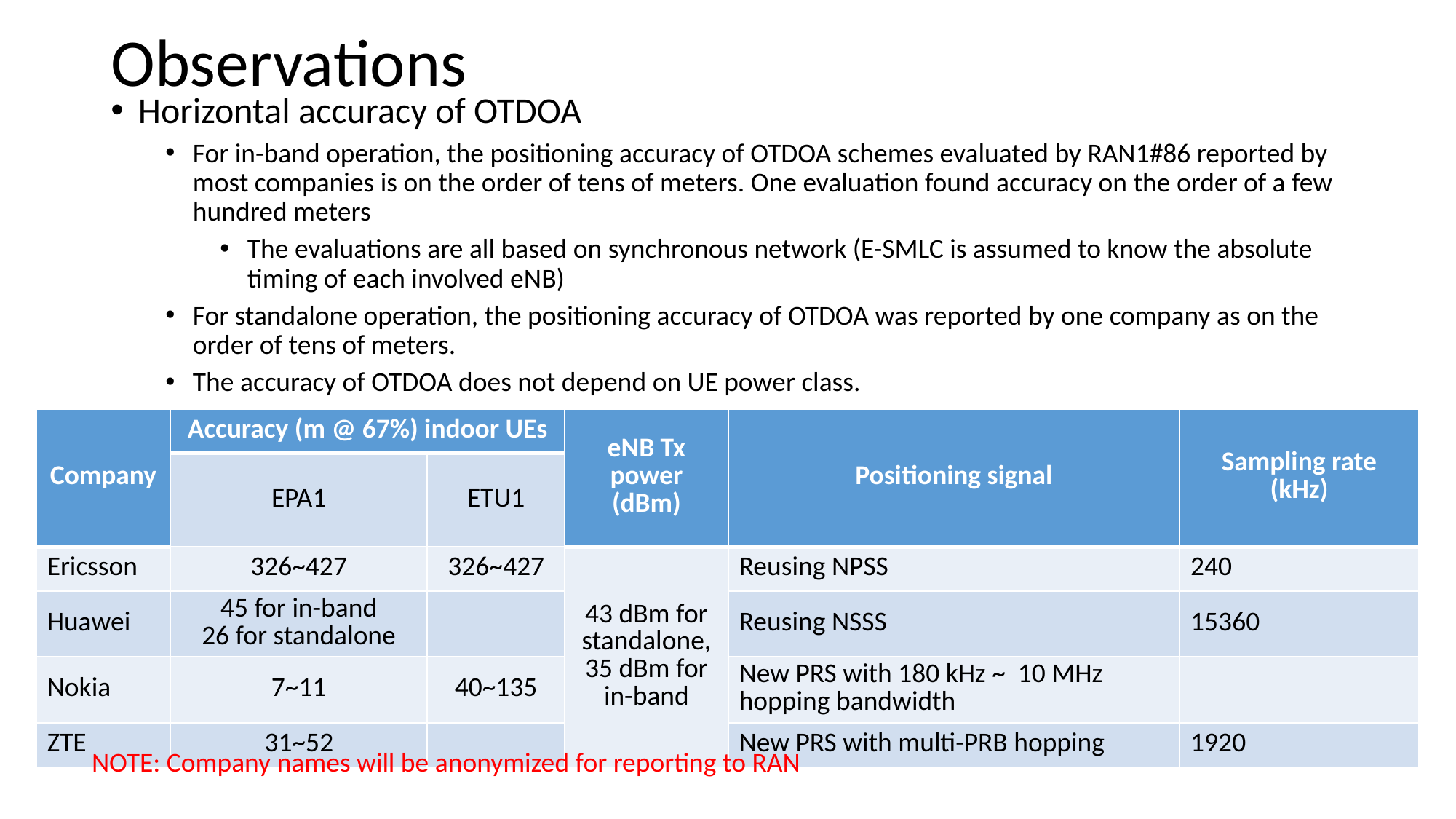

# Observations
Horizontal accuracy of OTDOA
For in-band operation, the positioning accuracy of OTDOA schemes evaluated by RAN1#86 reported by most companies is on the order of tens of meters. One evaluation found accuracy on the order of a few hundred meters
The evaluations are all based on synchronous network (E-SMLC is assumed to know the absolute timing of each involved eNB)
For standalone operation, the positioning accuracy of OTDOA was reported by one company as on the order of tens of meters.
The accuracy of OTDOA does not depend on UE power class.
| Company | Accuracy (m @ 67%) indoor UEs |  | eNB Tx power (dBm) | Positioning signal | Sampling rate (kHz) |
| --- | --- | --- | --- | --- | --- |
|  | EPA1 | ETU1 |  |  |  |
| Ericsson | 326~427 | 326~427 | 43 dBm for standalone, 35 dBm for in-band | Reusing NPSS | 240 |
| Huawei | 45 for in-band 26 for standalone |  |  | Reusing NSSS | 15360 |
| Nokia | 7~11 | 40~135 |  | New PRS with 180 kHz ~ 10 MHz hopping bandwidth |  |
| ZTE | 31~52 |  |  | New PRS with multi-PRB hopping | 1920 |
NOTE: Company names will be anonymized for reporting to RAN